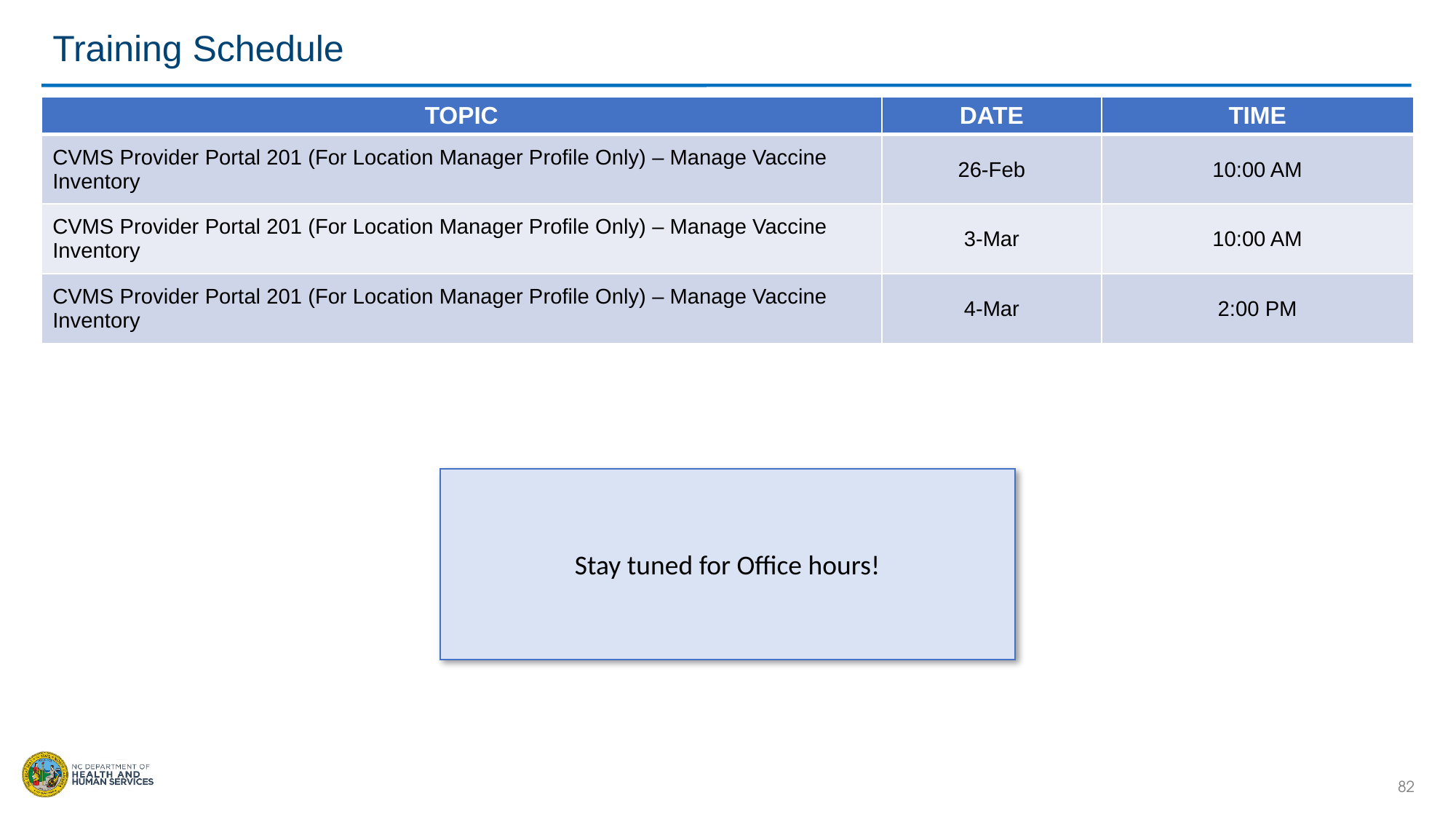

# Training Schedule
| TOPIC | DATE | TIME |
| --- | --- | --- |
| CVMS Provider Portal 201 (For Location Manager Profile Only) – Manage Vaccine Inventory | 26-Feb | 10:00 AM |
| CVMS Provider Portal 201 (For Location Manager Profile Only) – Manage Vaccine Inventory | 3-Mar | 10:00 AM |
| CVMS Provider Portal 201 (For Location Manager Profile Only) – Manage Vaccine Inventory | 4-Mar | 2:00 PM |
Stay tuned for Office hours!